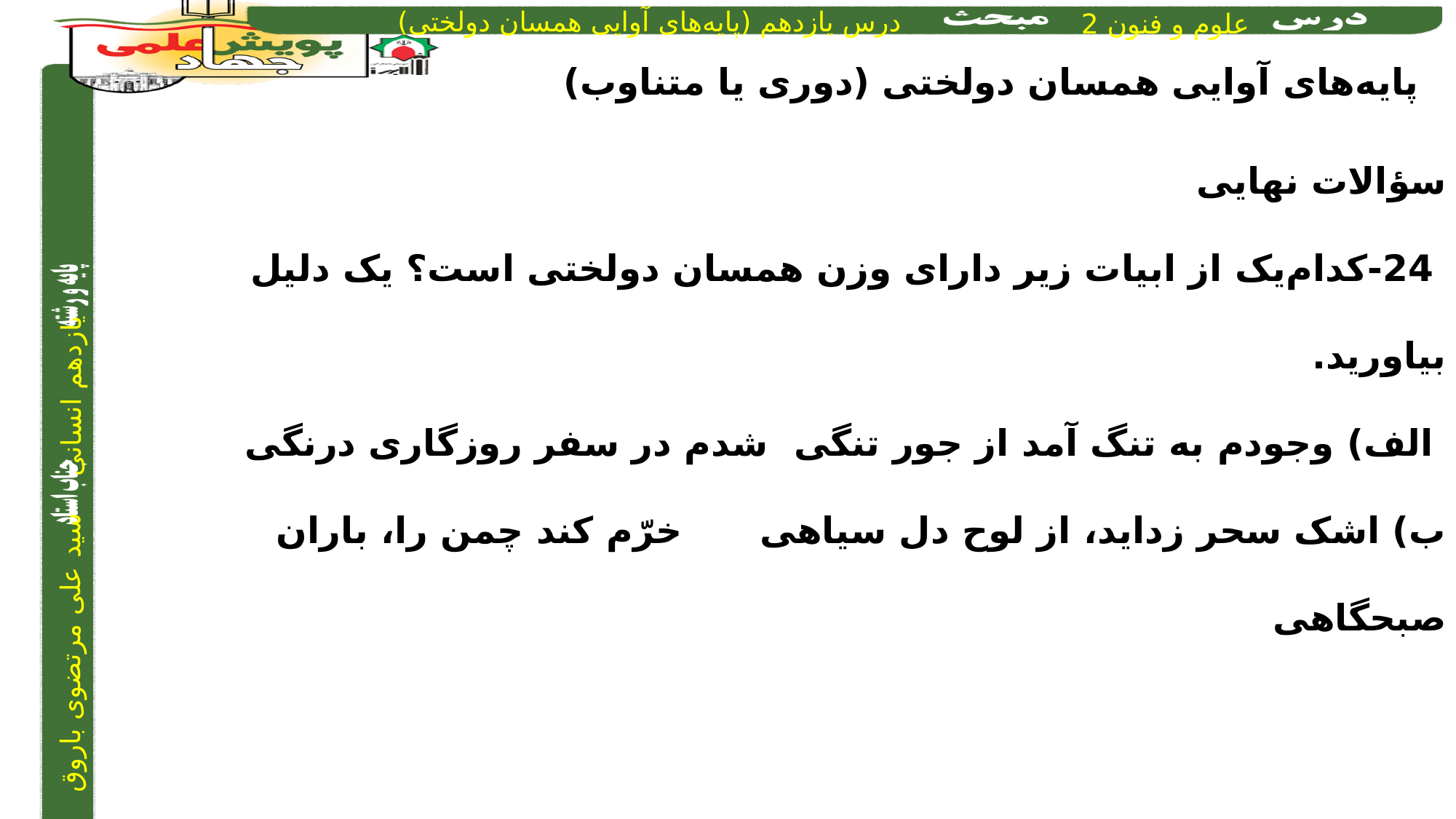

پایه‌های آوایی همسان دولختی (دوری یا متناوب)
سؤالات نهایی
 24-کدام‌یک از ابیات زیر دارای وزن همسان دولختی است؟ یک دلیل بیاورید.‌
 الف) وجودم به تنگ آمد از جور تنگی	 	 شدم در سفر روزگاری درنگی
ب) اشک سحر زداید، از لوح دل سیاهی 	 	خرّم کند چمن را، باران صبحگاهی